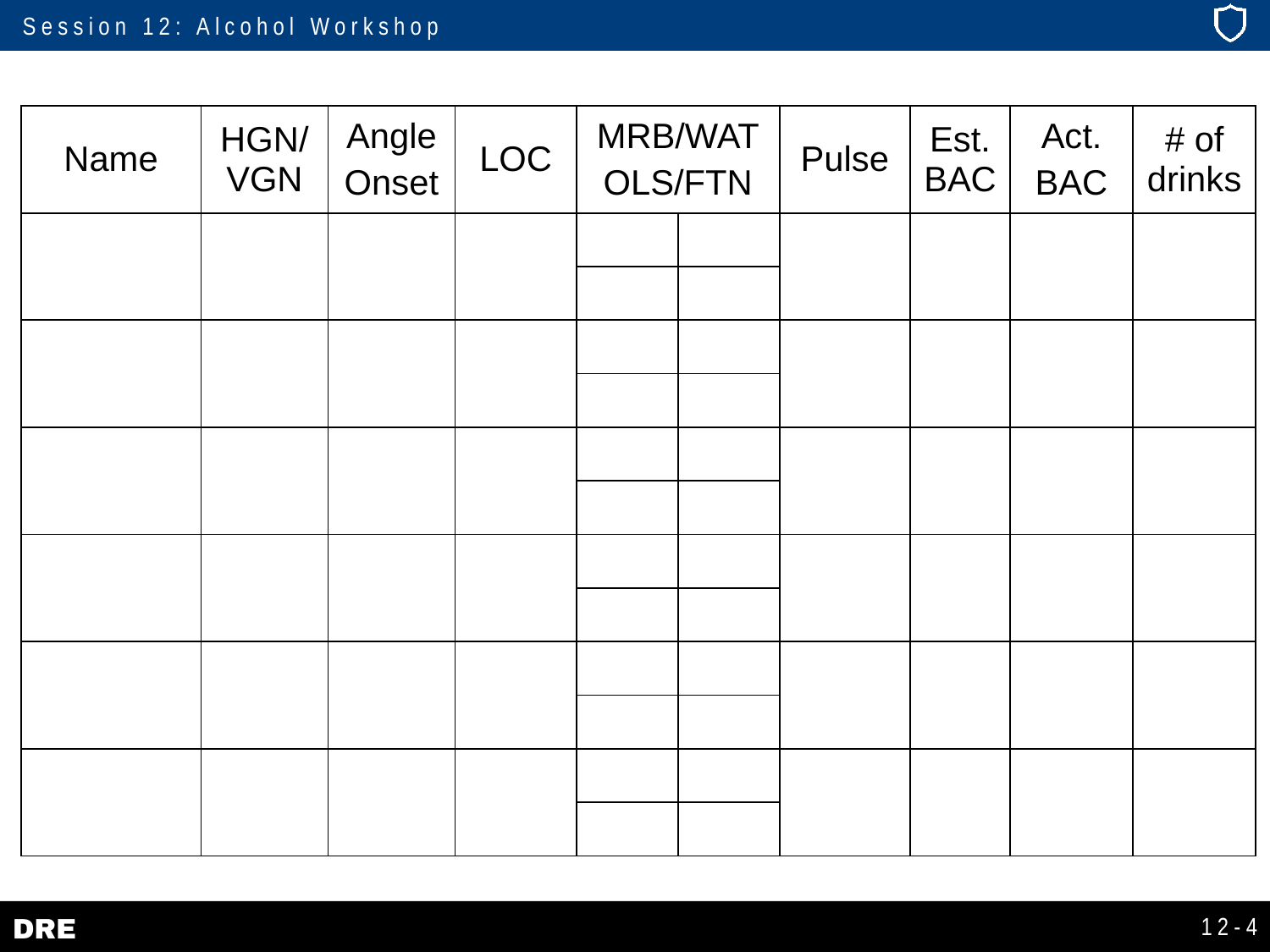

| Name | HGN/ VGN | Angle Onset | LOC | MRB/WAT OLS/FTN |  | Pulse | Est. BAC | Act. BAC | # of drinks |
| --- | --- | --- | --- | --- | --- | --- | --- | --- | --- |
|  |  |  |  |  |  |  |  |  |  |
|  |  |  |  |  |  |  |  |  |  |
|  |  |  |  |  |  |  |  |  |  |
|  |  |  |  |  |  |  |  |  |  |
|  |  |  |  |  |  |  |  |  |  |
|  |  |  |  |  |  |  |  |  |  |
|  |  |  |  |  |  |  |  |  |  |
|  |  |  |  |  |  |  |  |  |  |
|  |  |  |  |  |  |  |  |  |  |
|  |  |  |  |  |  |  |  |  |  |
|  |  |  |  |  |  |  |  |  |  |
|  |  |  |  |  |  |  |  |  |  |
12-4